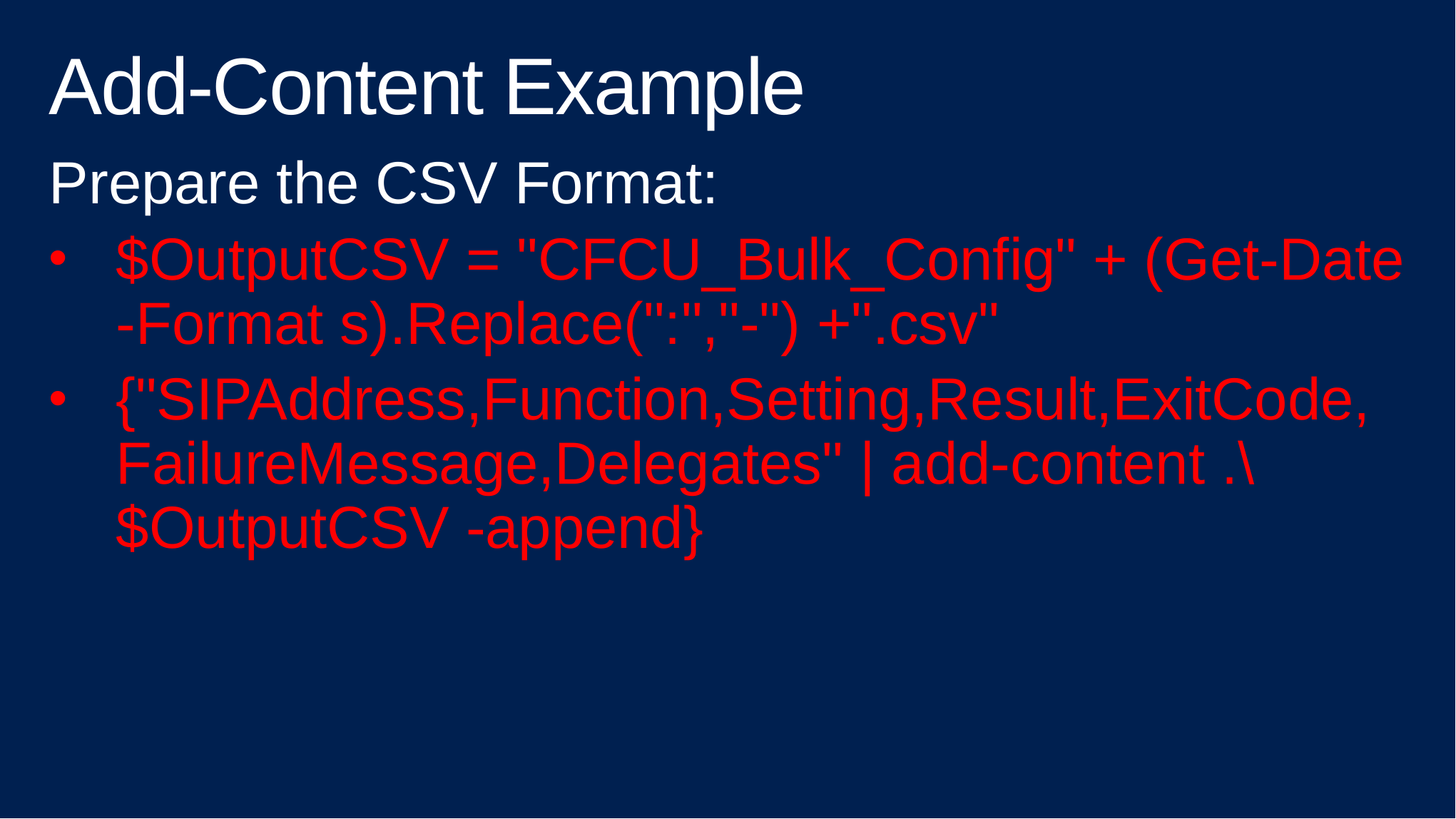

# Add-Content Example
Prepare the CSV Format:
$OutputCSV = "CFCU_Bulk_Config" + (Get-Date -Format s).Replace(":","-") +".csv"
{"SIPAddress,Function,Setting,Result,ExitCode,FailureMessage,Delegates" | add-content .\$OutputCSV -append}